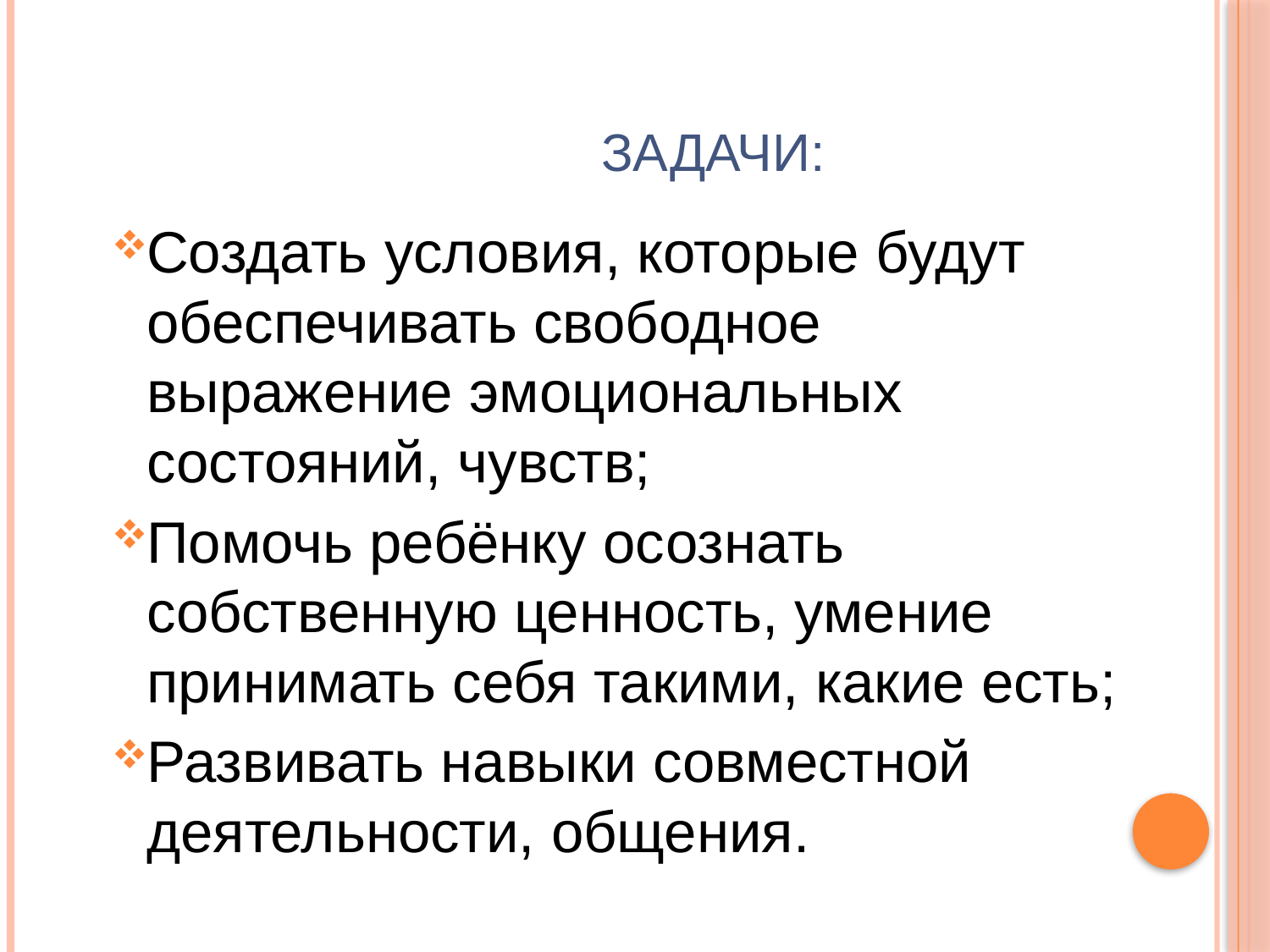

# ЗАДАЧИ:
Создать условия, которые будут обеспечивать свободное выражение эмоциональных состояний, чувств;
Помочь ребёнку осознать собственную ценность, умение принимать себя такими, какие есть;
Развивать навыки совместной деятельности, общения.